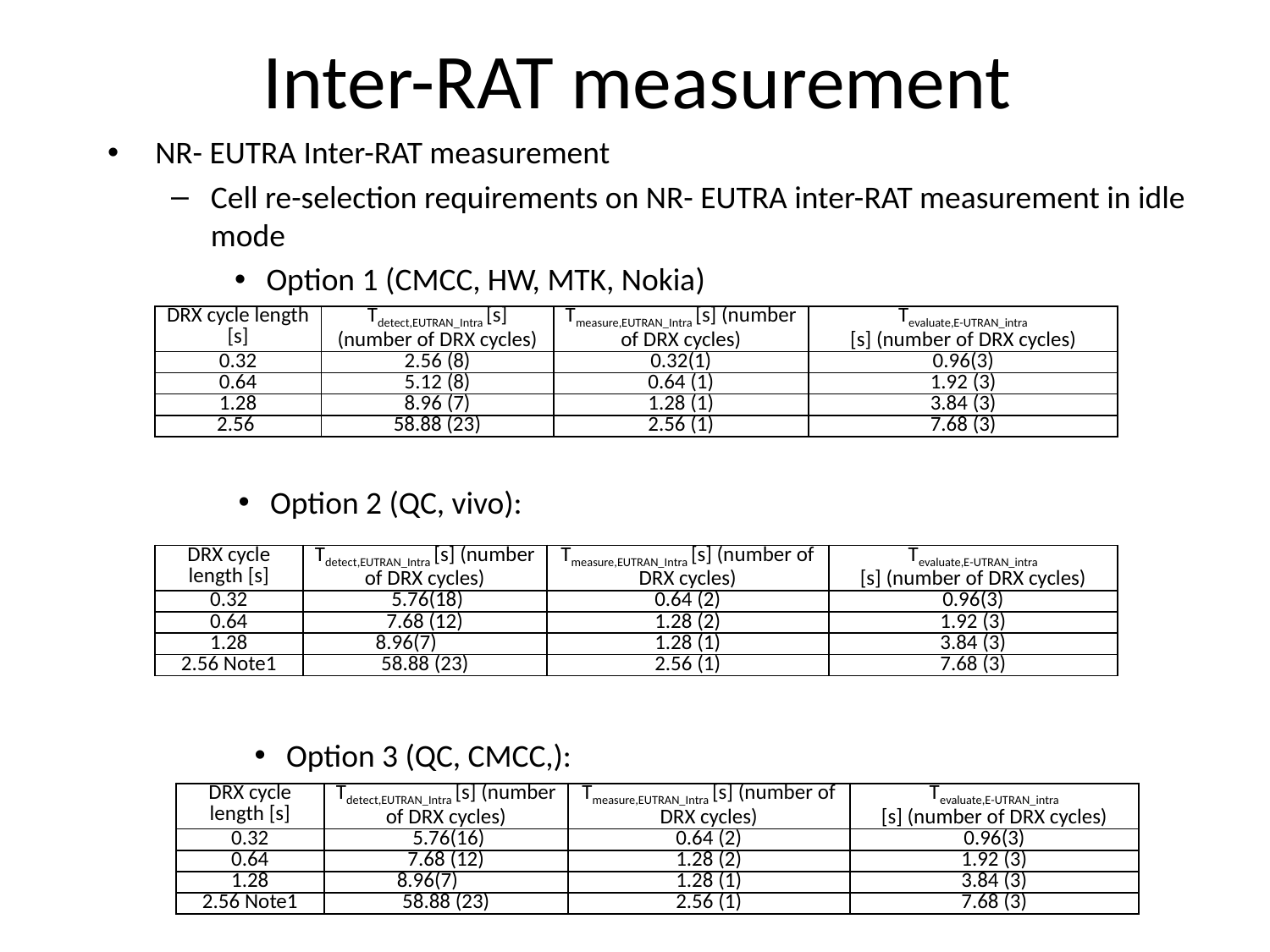

# Inter-RAT measurement
NR- EUTRA Inter-RAT measurement
Cell re-selection requirements on NR- EUTRA inter-RAT measurement in idle mode
Option 1 (CMCC, HW, MTK, Nokia)

| DRX cycle length [s] | Tdetect,EUTRAN\_Intra [s] (number of DRX cycles) | Tmeasure,EUTRAN\_Intra [s] (number of DRX cycles) | Tevaluate,E-UTRAN\_intra [s] (number of DRX cycles) |
| --- | --- | --- | --- |
| 0.32 | 2.56 (8) | 0.32(1) | 0.96(3) |
| 0.64 | 5.12 (8) | 0.64 (1) | 1.92 (3) |
| 1.28 | 8.96 (7) | 1.28 (1) | 3.84 (3) |
| 2.56 | 58.88 (23) | 2.56 (1) | 7.68 (3) |
Option 2 (QC, vivo):

| DRX cycle length [s] | Tdetect,EUTRAN\_Intra [s] (number of DRX cycles) | Tmeasure,EUTRAN\_Intra [s] (number of DRX cycles) | Tevaluate,E-UTRAN\_intra [s] (number of DRX cycles) |
| --- | --- | --- | --- |
| 0.32 | 5.76(18) | 0.64 (2) | 0.96(3) |
| 0.64 | 7.68 (12) | 1.28 (2) | 1.92 (3) |
| 1.28 | 8.96(7) | 1.28 (1) | 3.84 (3) |
| 2.56 Note1 | 58.88 (23) | 2.56 (1) | 7.68 (3) |
Option 3 (QC, CMCC,):

| DRX cycle length [s] | Tdetect,EUTRAN\_Intra [s] (number of DRX cycles) | Tmeasure,EUTRAN\_Intra [s] (number of DRX cycles) | Tevaluate,E-UTRAN\_intra [s] (number of DRX cycles) |
| --- | --- | --- | --- |
| 0.32 | 5.76(16) | 0.64 (2) | 0.96(3) |
| 0.64 | 7.68 (12) | 1.28 (2) | 1.92 (3) |
| 1.28 | 8.96(7) | 1.28 (1) | 3.84 (3) |
| 2.56 Note1 | 58.88 (23) | 2.56 (1) | 7.68 (3) |